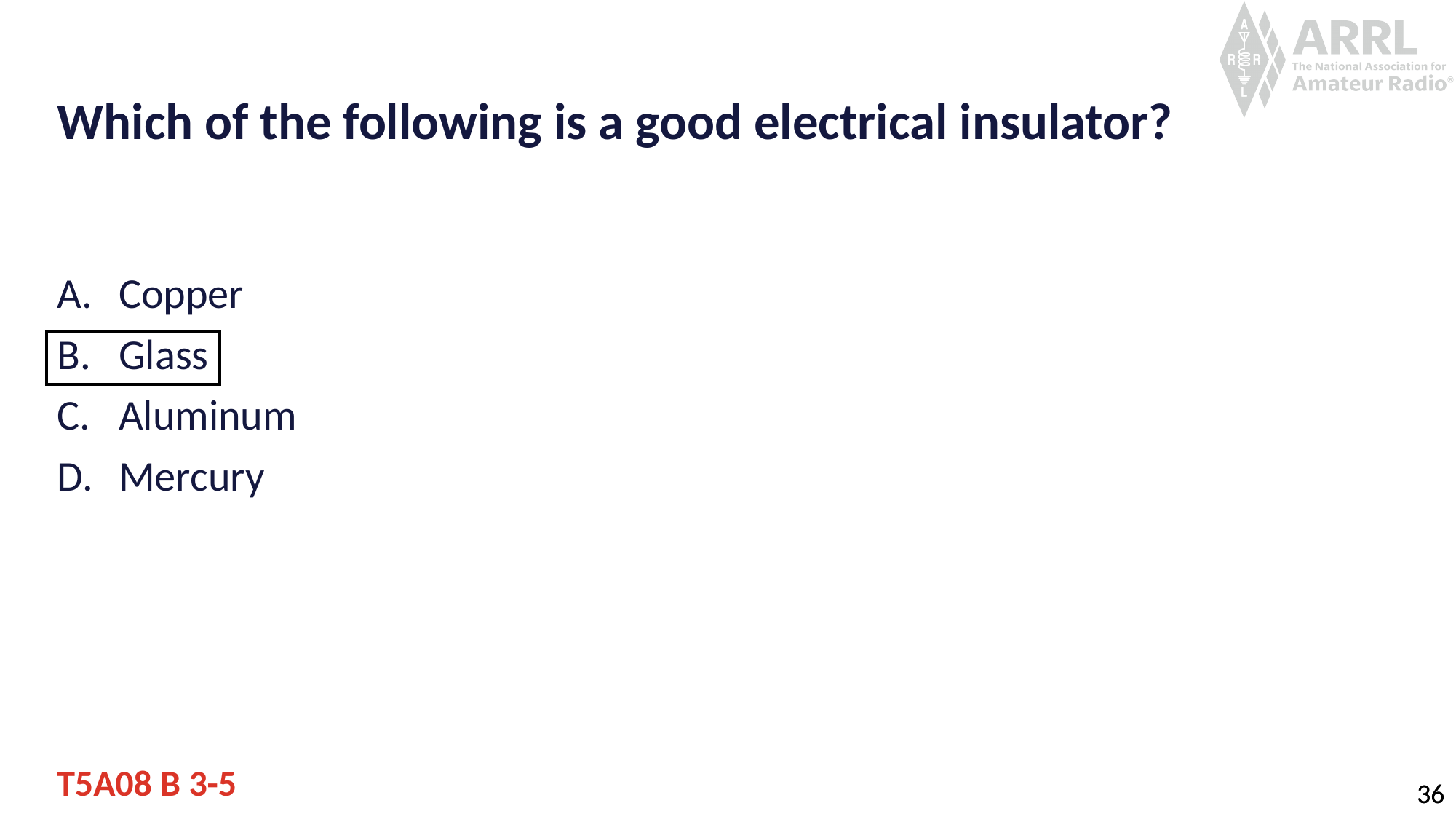

# Which of the following is a good electrical insulator?
Copper
Glass
Aluminum
Mercury

T5A08 B 3-5